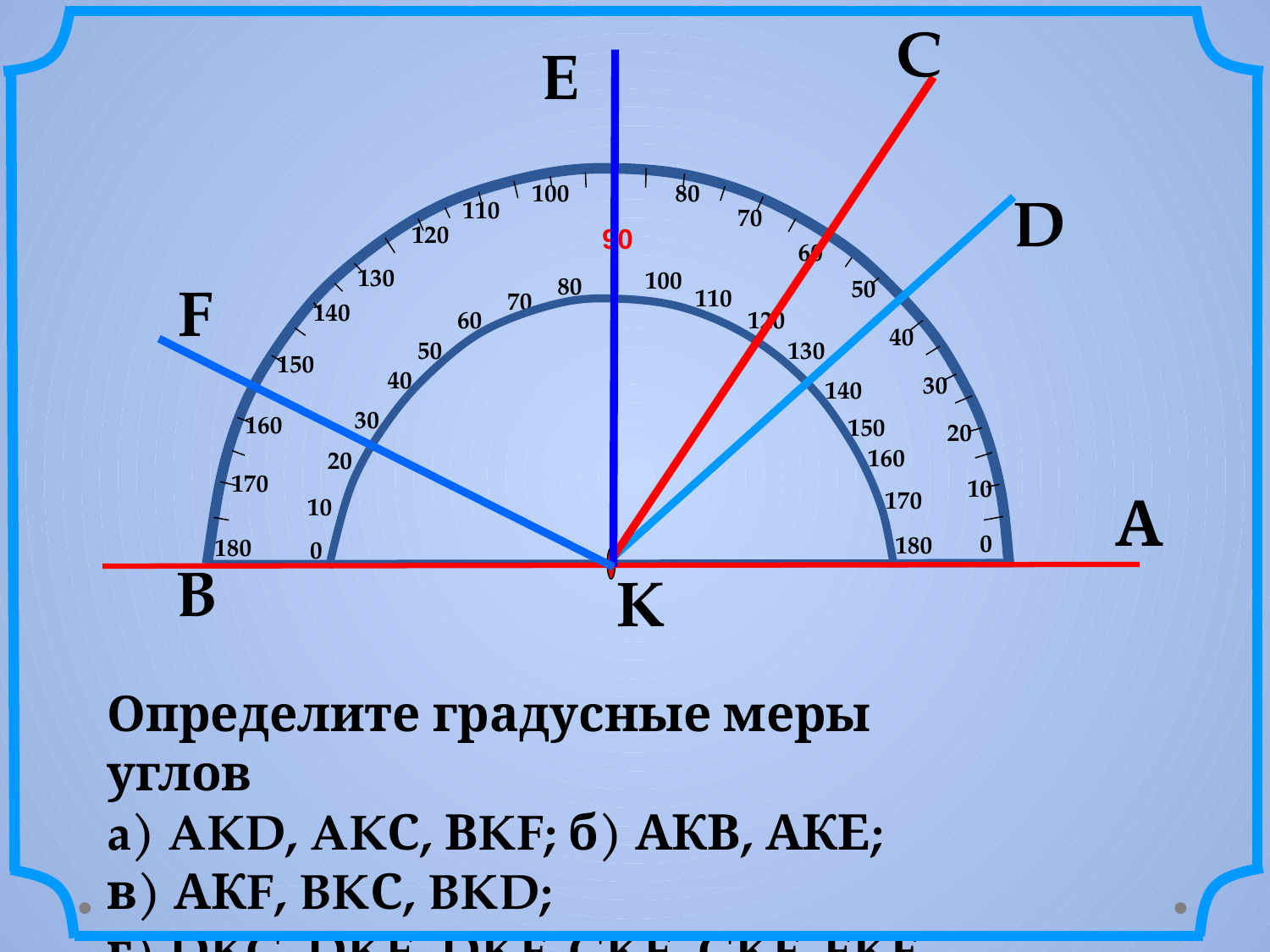

C
E

100
80

110

70

120
90

60

130
100

80
50

110

70

140

60
120

40

50
130
150

40
30
140

30
160
150
20

160
20

170
10
170

10

0
180
   180
0

D

F

А
B
K

Определите градусные меры углов
a) AKD, AKС, ВKF; б) АКВ, АКЕ;
в) АКF, BKС, BKD;
г) DKC, DKE, DKF, CKE, CKF, EKF.